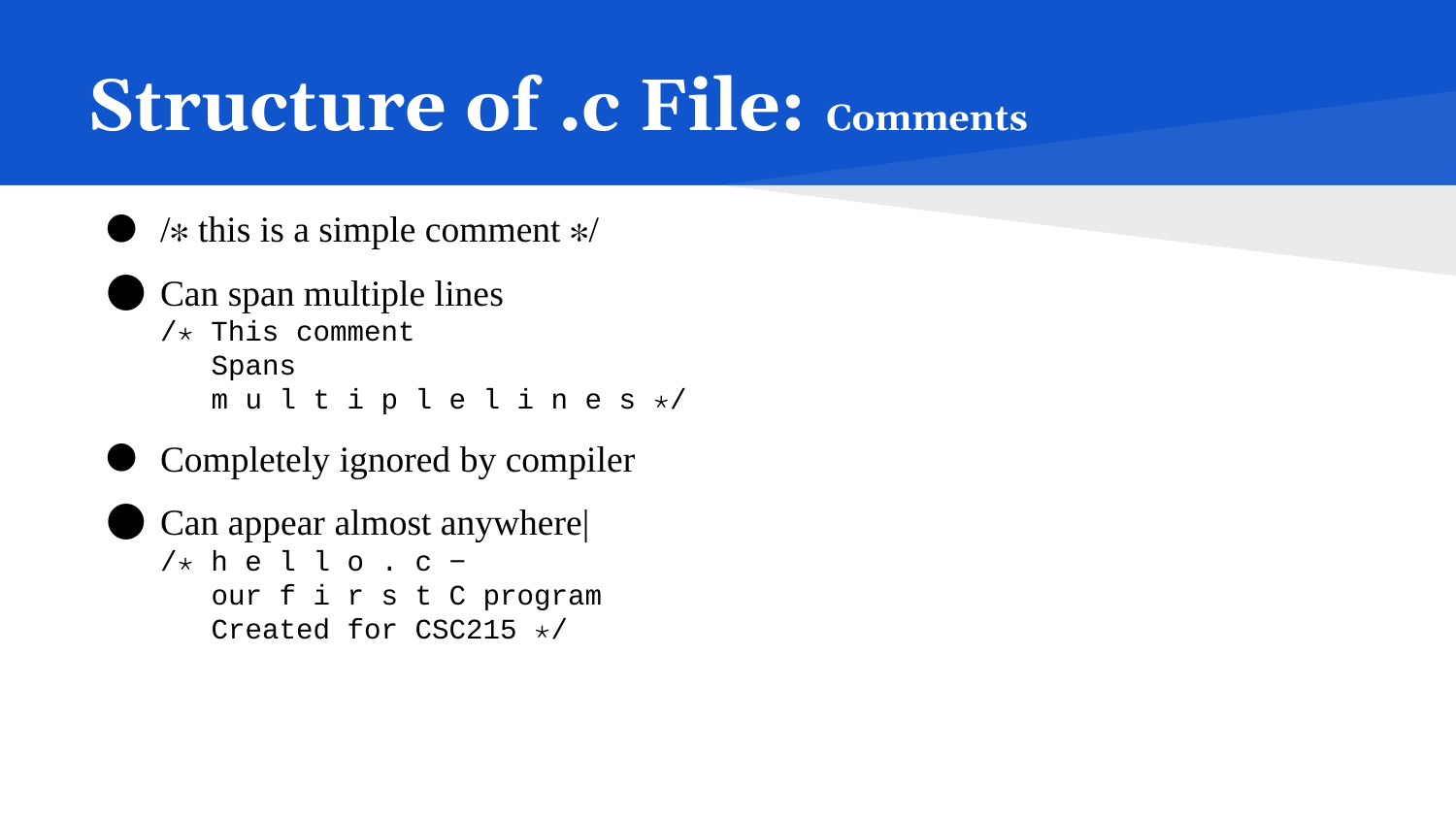

# Structure of .c File: Comments
/∗ this is a simple comment ∗/
Can span multiple lines
/∗ This comment
   Spans
   m u l t i p l e l i n e s ∗/
Completely ignored by compiler
Can appear almost anywhere|
/∗ h e l l o . c −
   our f i r s t C program
   Created for CSC215 ∗/